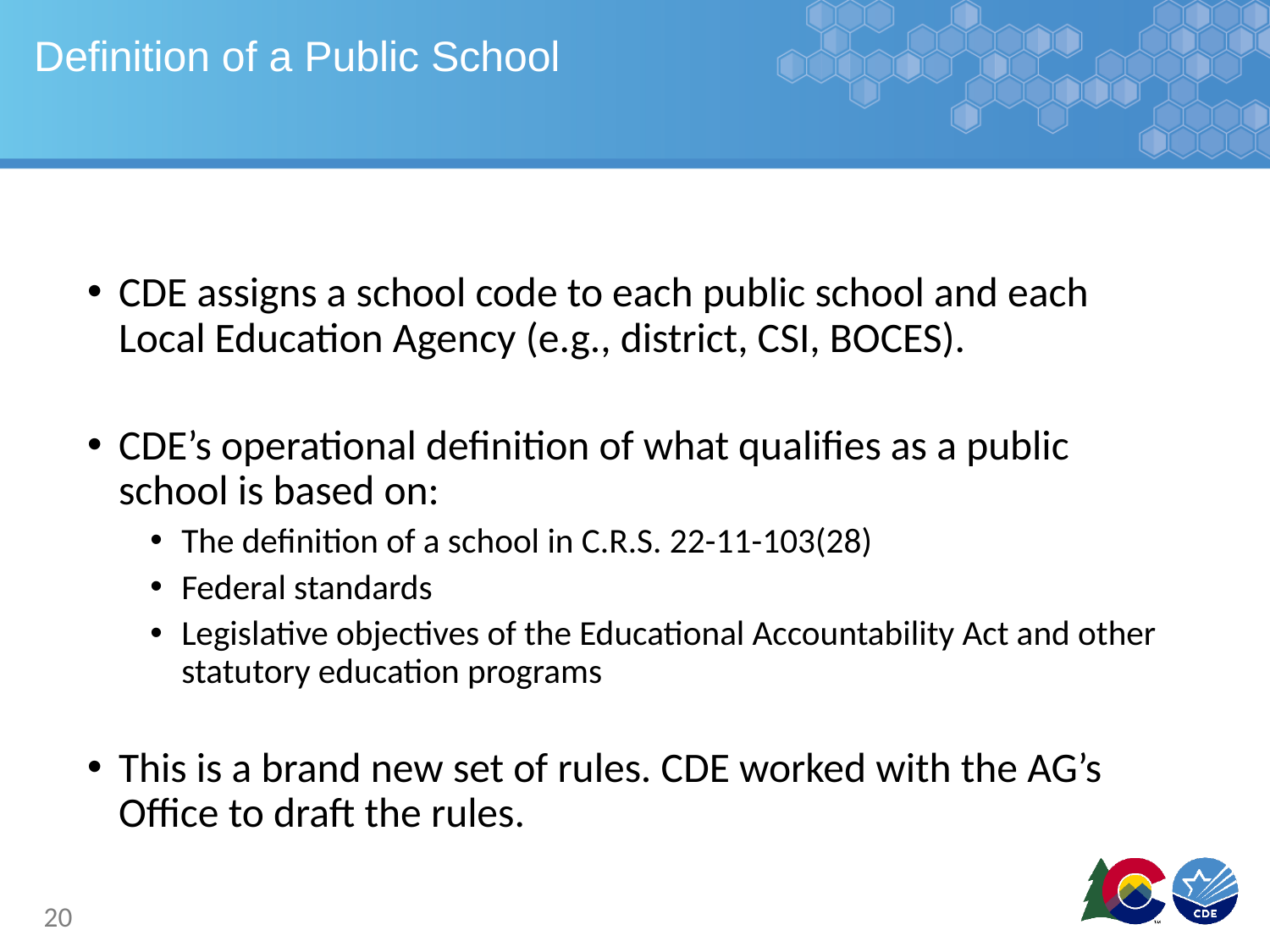

# Definition of a Public School

CDE assigns a school code to each public school and each Local Education Agency (e.g., district, CSI, BOCES).
CDE’s operational definition of what qualifies as a public school is based on:
The definition of a school in C.R.S. 22-11-103(28)
Federal standards
Legislative objectives of the Educational Accountability Act and other statutory education programs
This is a brand new set of rules. CDE worked with the AG’s Office to draft the rules.
20